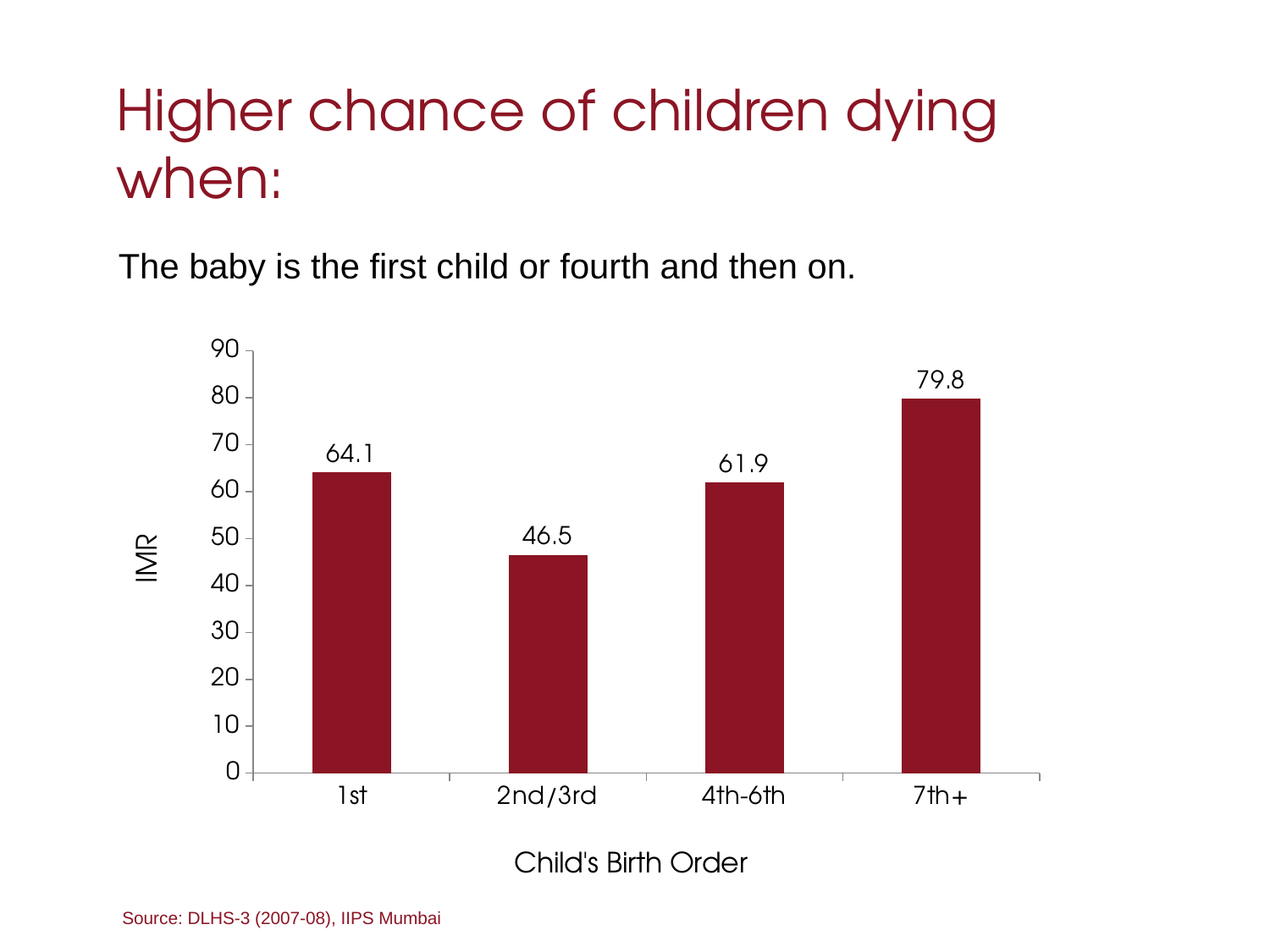

# Higher chance of children dying when:
The baby is the first child or fourth and then on.

### Chart

| Category |  |
|---|---|
| 1st | 64.1 |
| 2nd/3rd | 46.5 |
| 4th-6th | 61.9 |
| 7th+ | 79.8 |
Source: DLHS-3 (2007-08), IIPS Mumbai